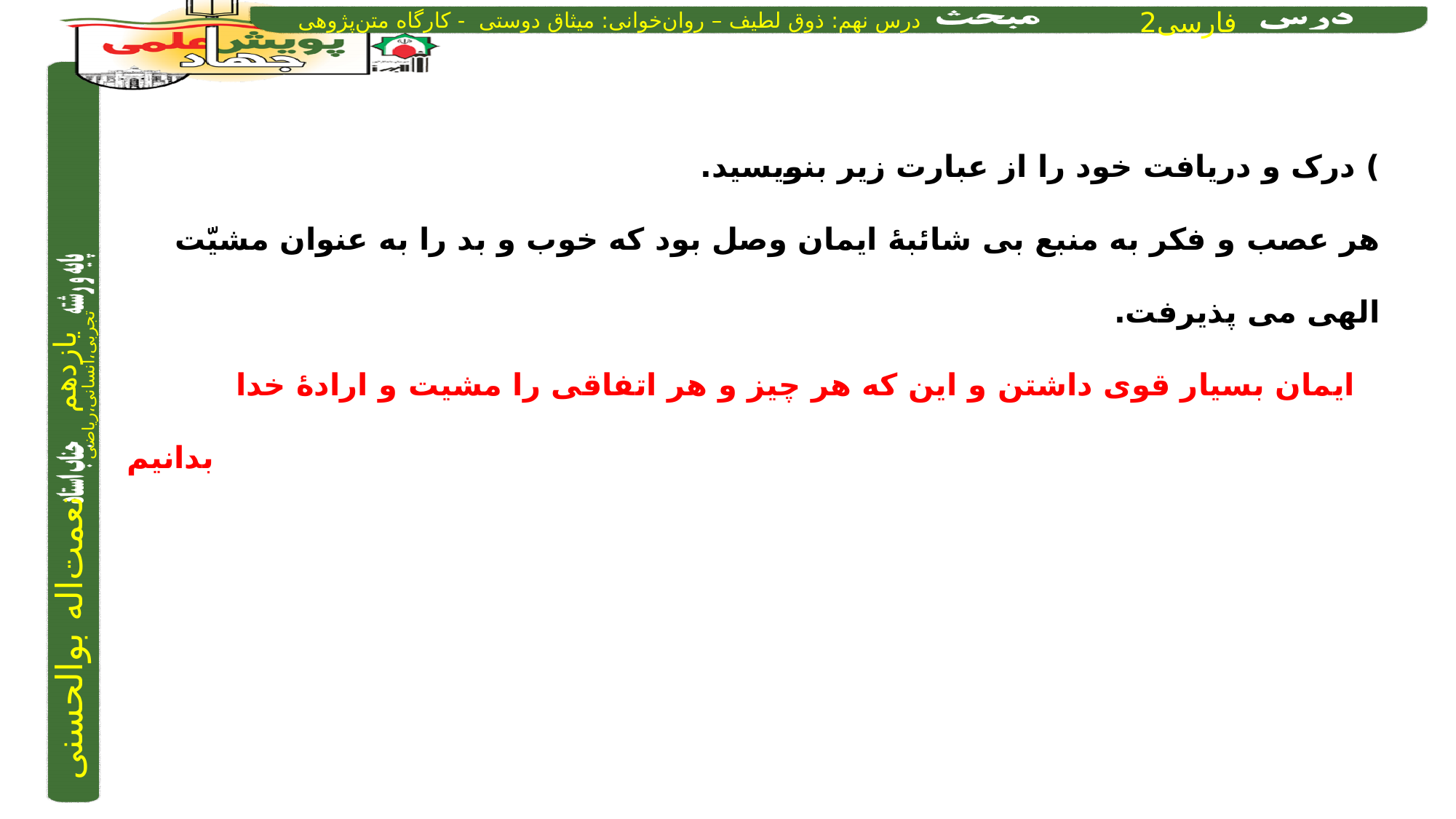

) درک و دریافت خود را از عبارت زیر بنویسید.
هر عصب و فکر به منبع بی شائبۀ ایمان وصل بود که خوب و بد را به عنوان مشیّت الهی می پذیرفت.
	ایمان بسیار قوی داشتن و این که هر چیز و هر اتفاقی را مشیت و ارادۀ خدا بدانیم